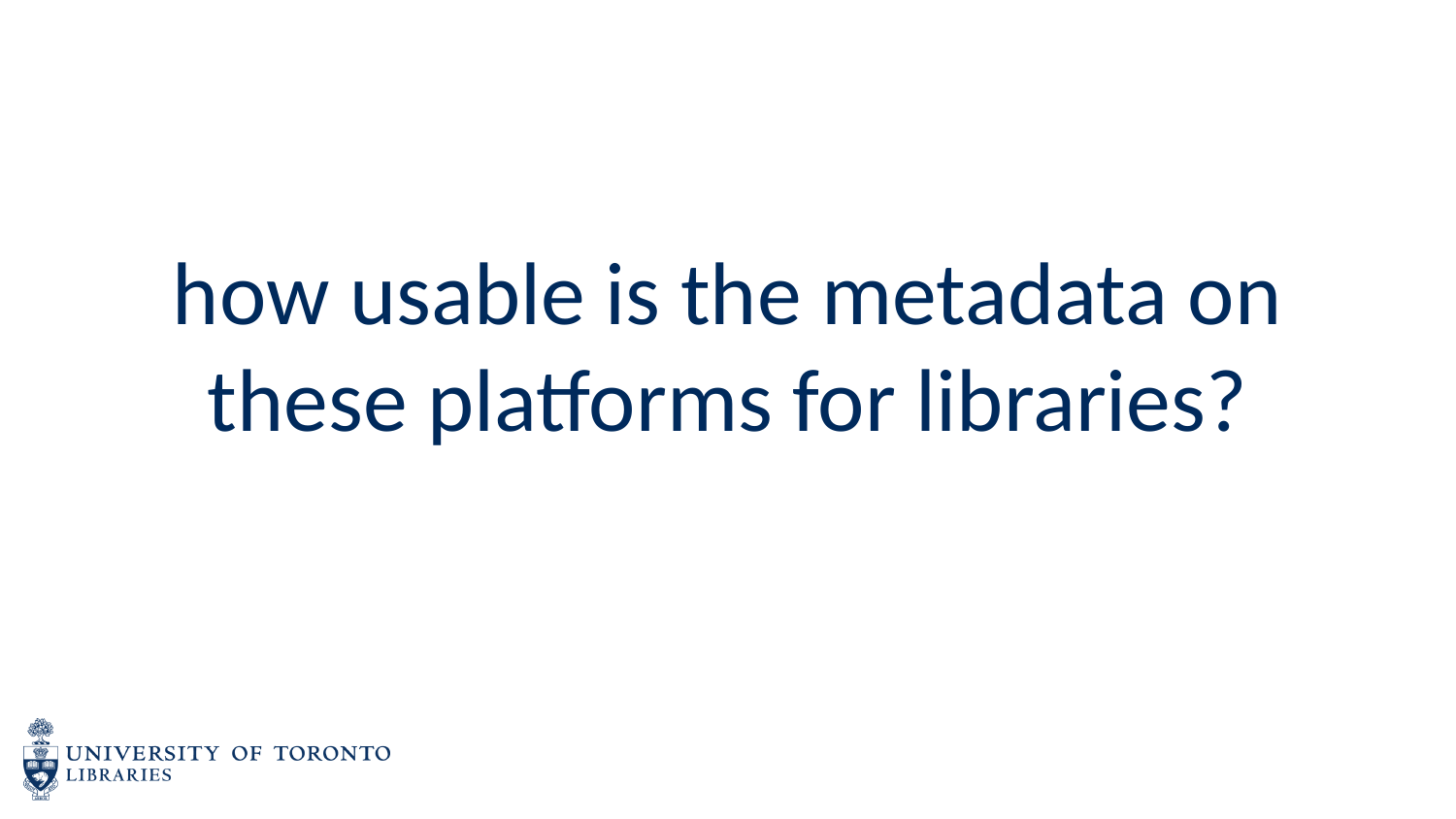

# how usable is the metadata on these platforms for libraries?